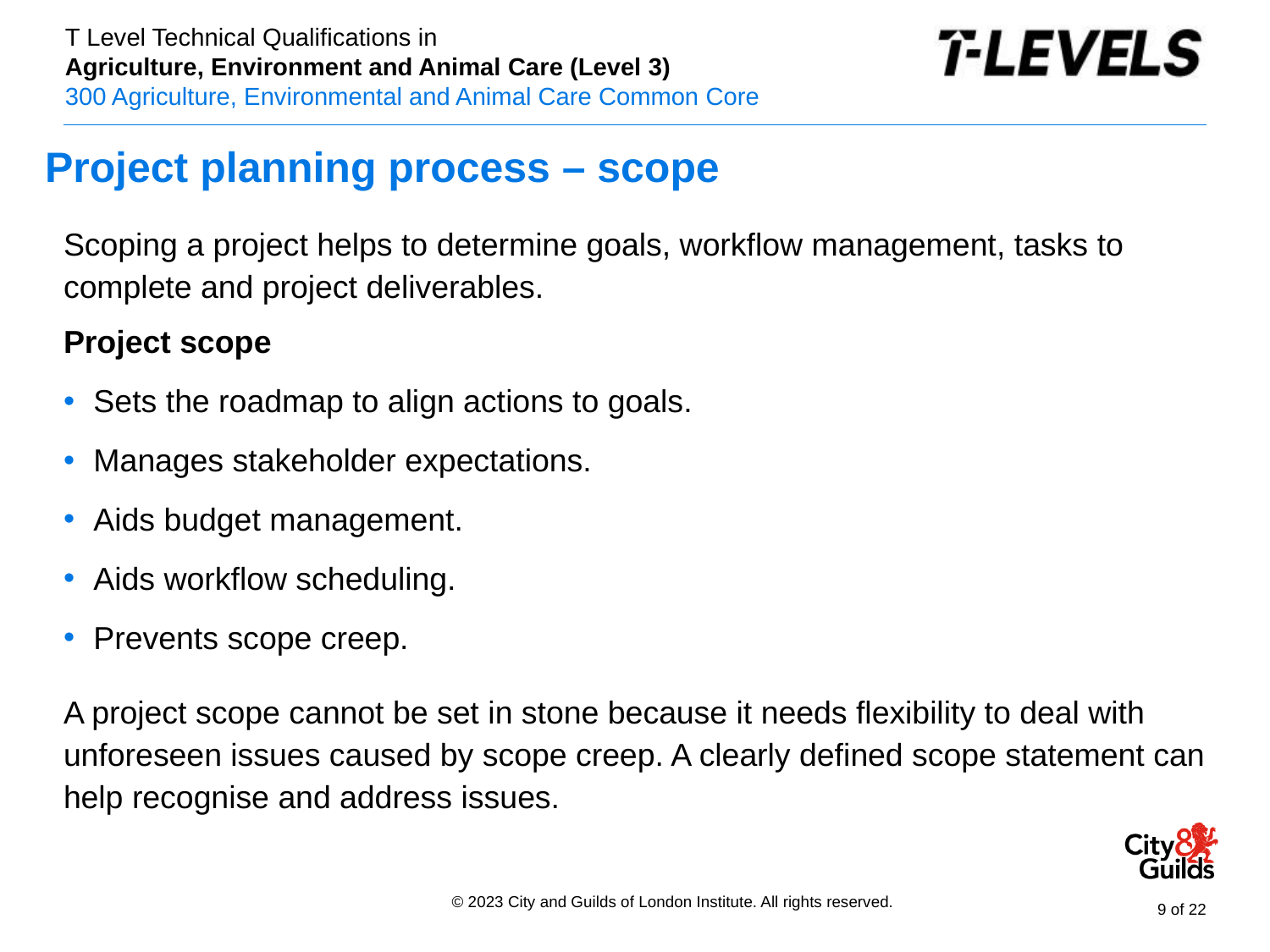

# Project planning process – scope
Scoping a project helps to determine goals, workflow management, tasks to complete and project deliverables.
Project scope
Sets the roadmap to align actions to goals.
Manages stakeholder expectations.
Aids budget management.
Aids workflow scheduling.
Prevents scope creep.
A project scope cannot be set in stone because it needs flexibility to deal with unforeseen issues caused by scope creep. A clearly defined scope statement can help recognise and address issues.